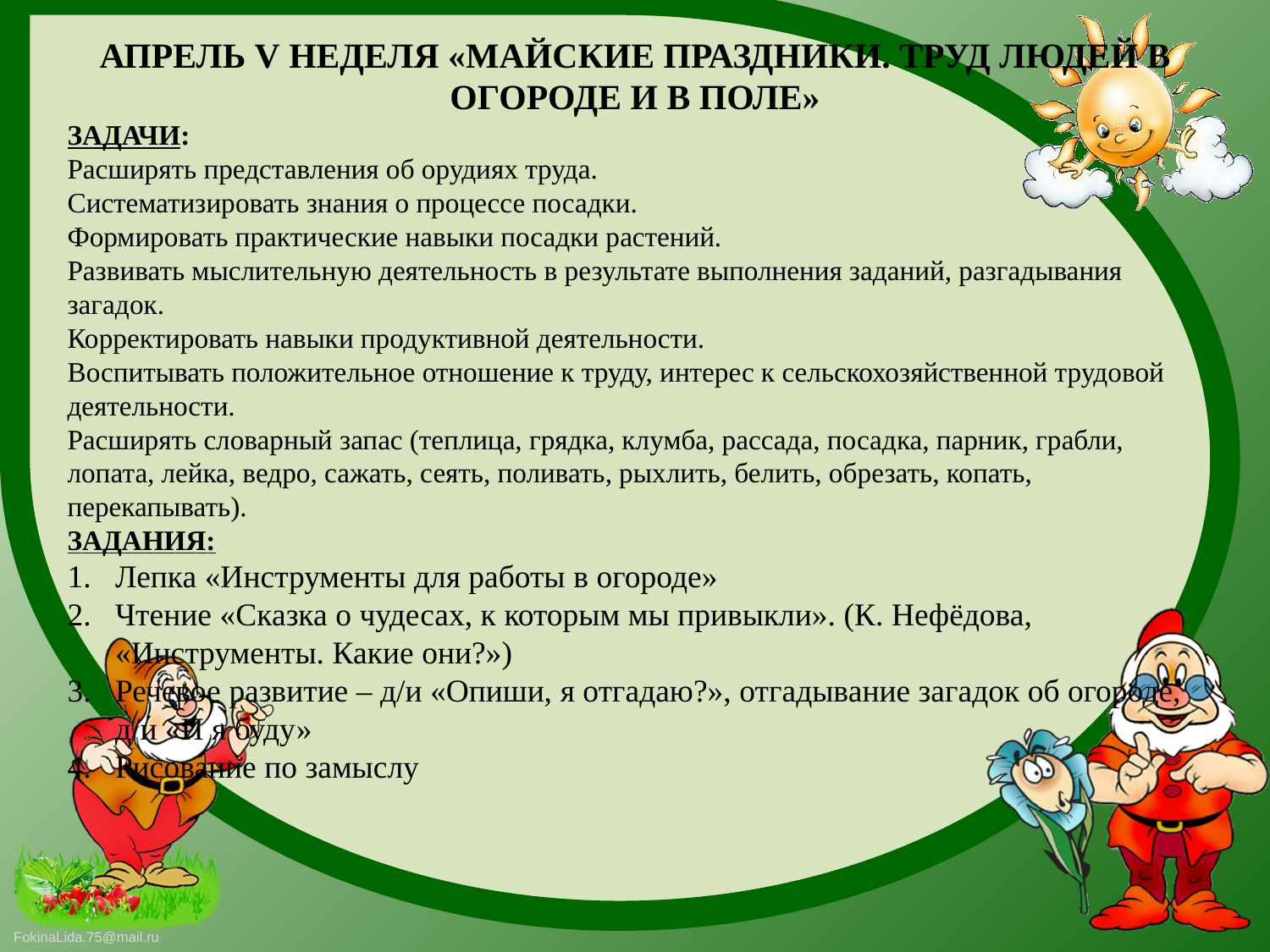

АПРЕЛЬ V НЕДЕЛЯ «МАЙСКИЕ ПРАЗДНИКИ. ТРУД ЛЮДЕЙ В ОГОРОДЕ И В ПОЛЕ»
ЗАДАЧИ:
Расширять представления об орудиях труда.
Систематизировать знания о процессе посадки.
Формировать практические навыки посадки растений.
Развивать мыслительную деятельность в результате выполнения заданий, разгадывания загадок.
Корректировать навыки продуктивной деятельности.
Воспитывать положительное отношение к труду, интерес к сельскохозяйственной трудовой деятельности.
Расширять словарный запас (теплица, грядка, клумба, рассада, посадка, парник, грабли, лопата, лейка, ведро, сажать, сеять, поливать, рыхлить, белить, обрезать, копать, перекапывать).
ЗАДАНИЯ:
Лепка «Инструменты для работы в огороде»
Чтение «Сказка о чудесах, к которым мы привыкли». (К. Нефёдова, «Инструменты. Какие они?»)
Речевое развитие – д/и «Опиши, я отгадаю?», отгадывание загадок об огороде, д/и «И я буду»
Рисование по замыслу